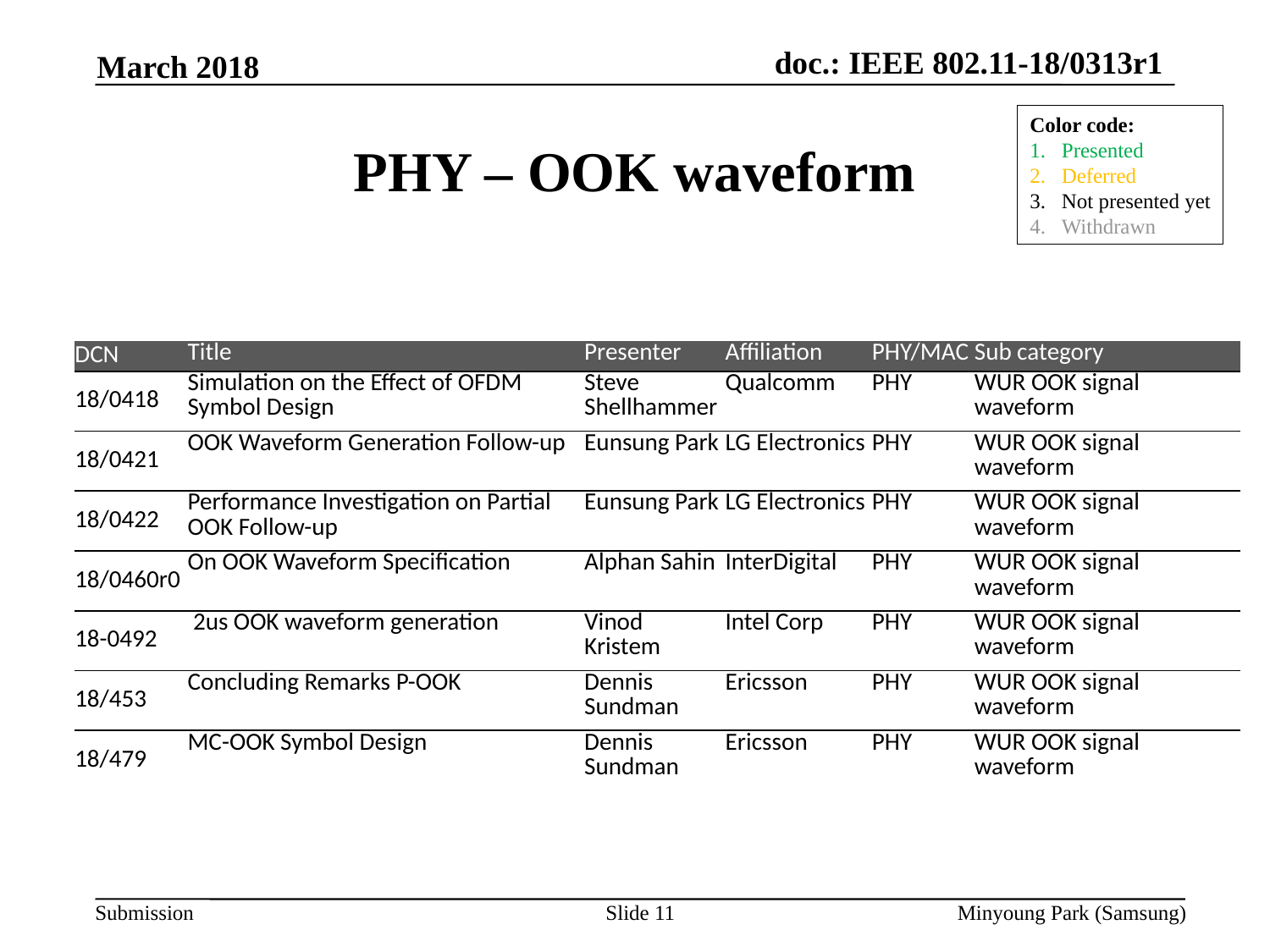

March 2018
# PHY – OOK waveform
Color code:
Presented
Deferred
Not presented yet
Withdrawn
| DCN | Title | Presenter | Affiliation | PHY/MAC | Sub category |
| --- | --- | --- | --- | --- | --- |
| 18/0418 | Simulation on the Effect of OFDM Symbol Design | Steve Shellhammer | Qualcomm | PHY | WUR OOK signal waveform |
| 18/0421 | OOK Waveform Generation Follow-up | Eunsung Park | LG Electronics | PHY | WUR OOK signal waveform |
| 18/0422 | Performance Investigation on Partial OOK Follow-up | Eunsung Park | LG Electronics | PHY | WUR OOK signal waveform |
| 18/0460r0 | On OOK Waveform Specification | Alphan Sahin | InterDigital | PHY | WUR OOK signal waveform |
| 18-0492 | 2us OOK waveform generation | Vinod Kristem | Intel Corp | PHY | WUR OOK signal waveform |
| 18/453 | Concluding Remarks P-OOK | Dennis Sundman | Ericsson | PHY | WUR OOK signal waveform |
| 18/479 | MC-OOK Symbol Design | Dennis Sundman | Ericsson | PHY | WUR OOK signal waveform |
Slide 11
Minyoung Park (Samsung)